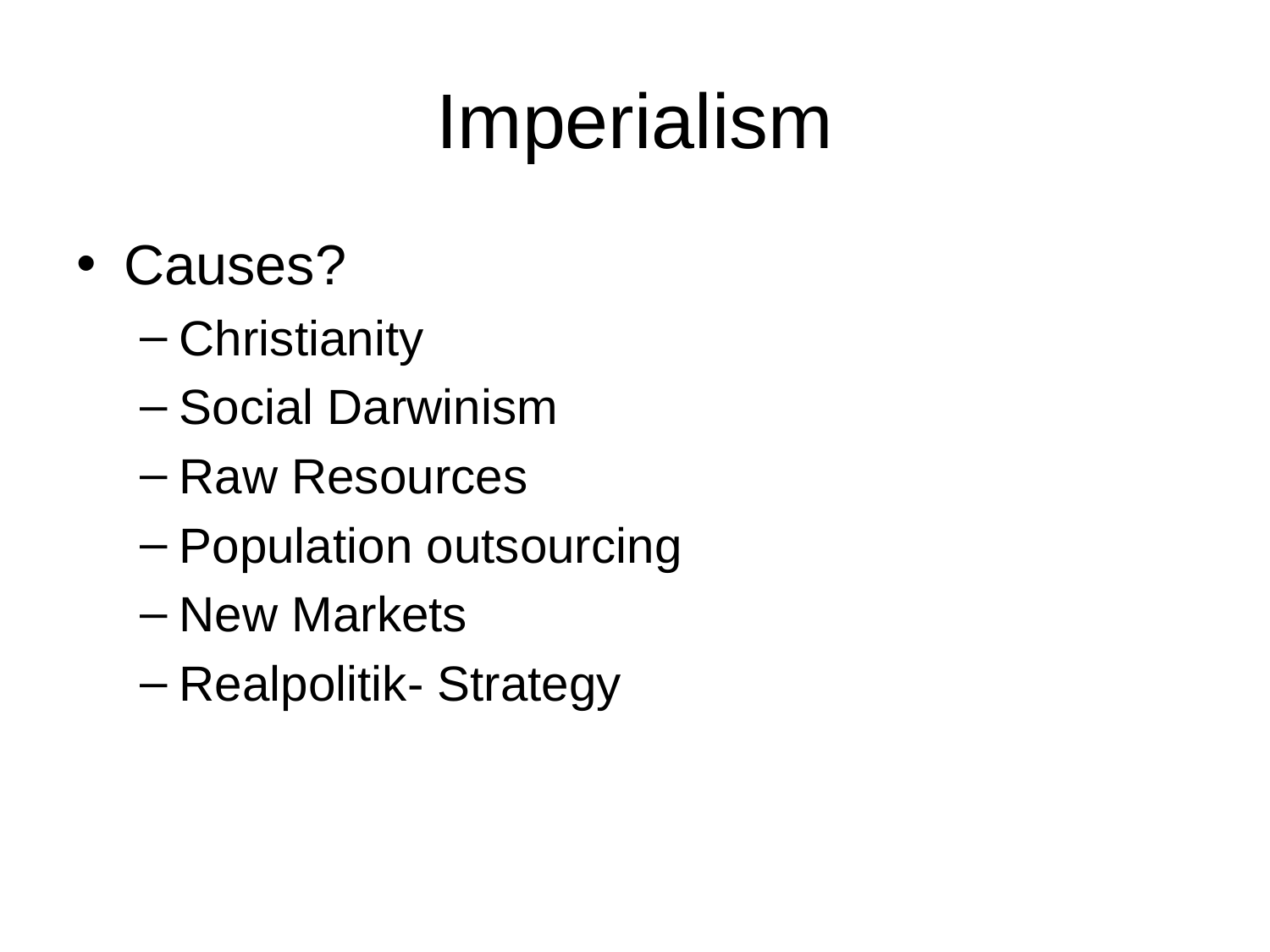

# Imperialism
Causes?
Christianity
Social Darwinism
Raw Resources
Population outsourcing
New Markets
Realpolitik- Strategy